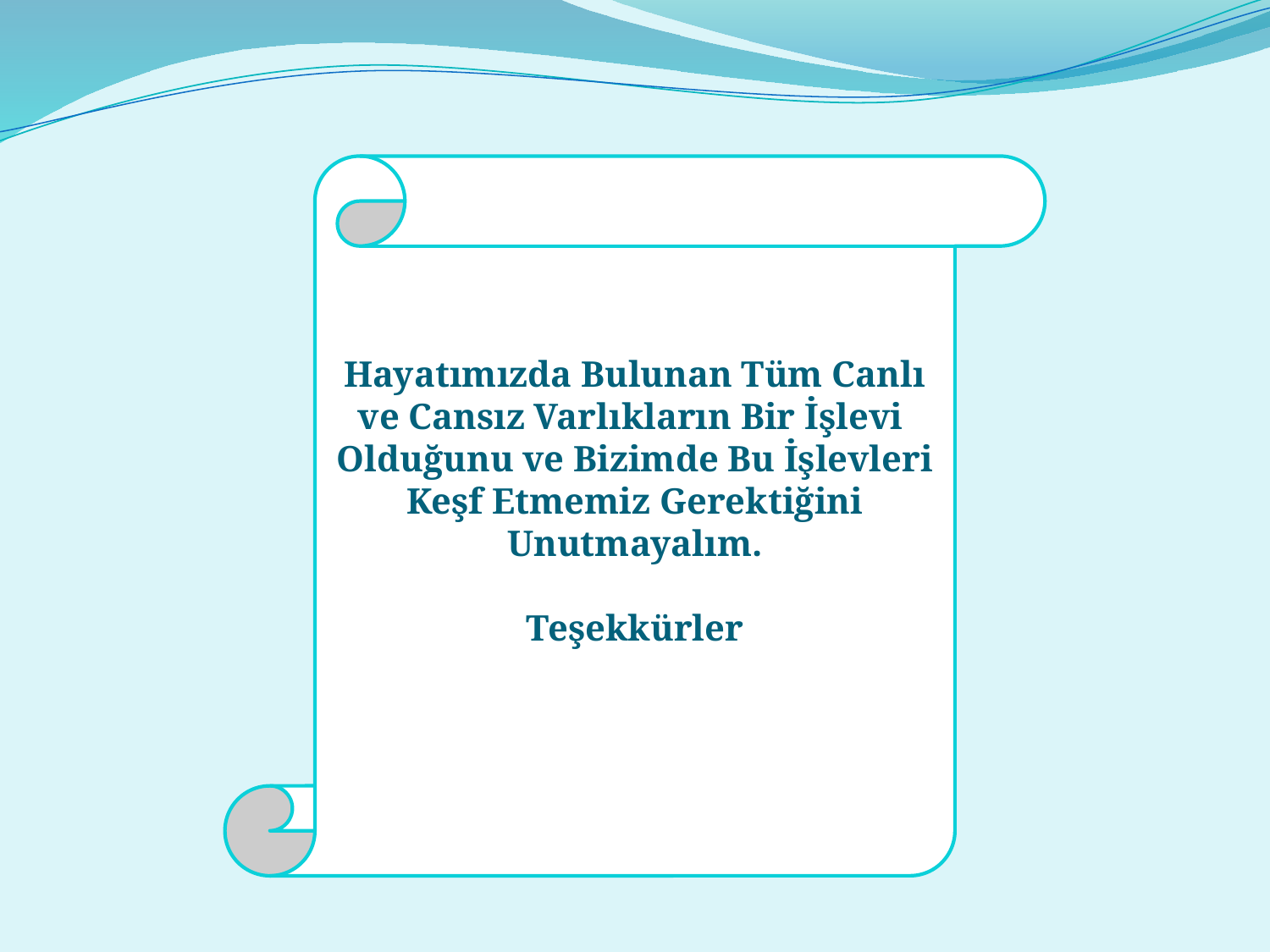

Hayatımızda Bulunan Tüm Canlı ve Cansız Varlıkların Bir İşlevi  Olduğunu ve Bizimde Bu İşlevleri Keşf Etmemiz Gerektiğini Unutmayalım.
Teşekkürler